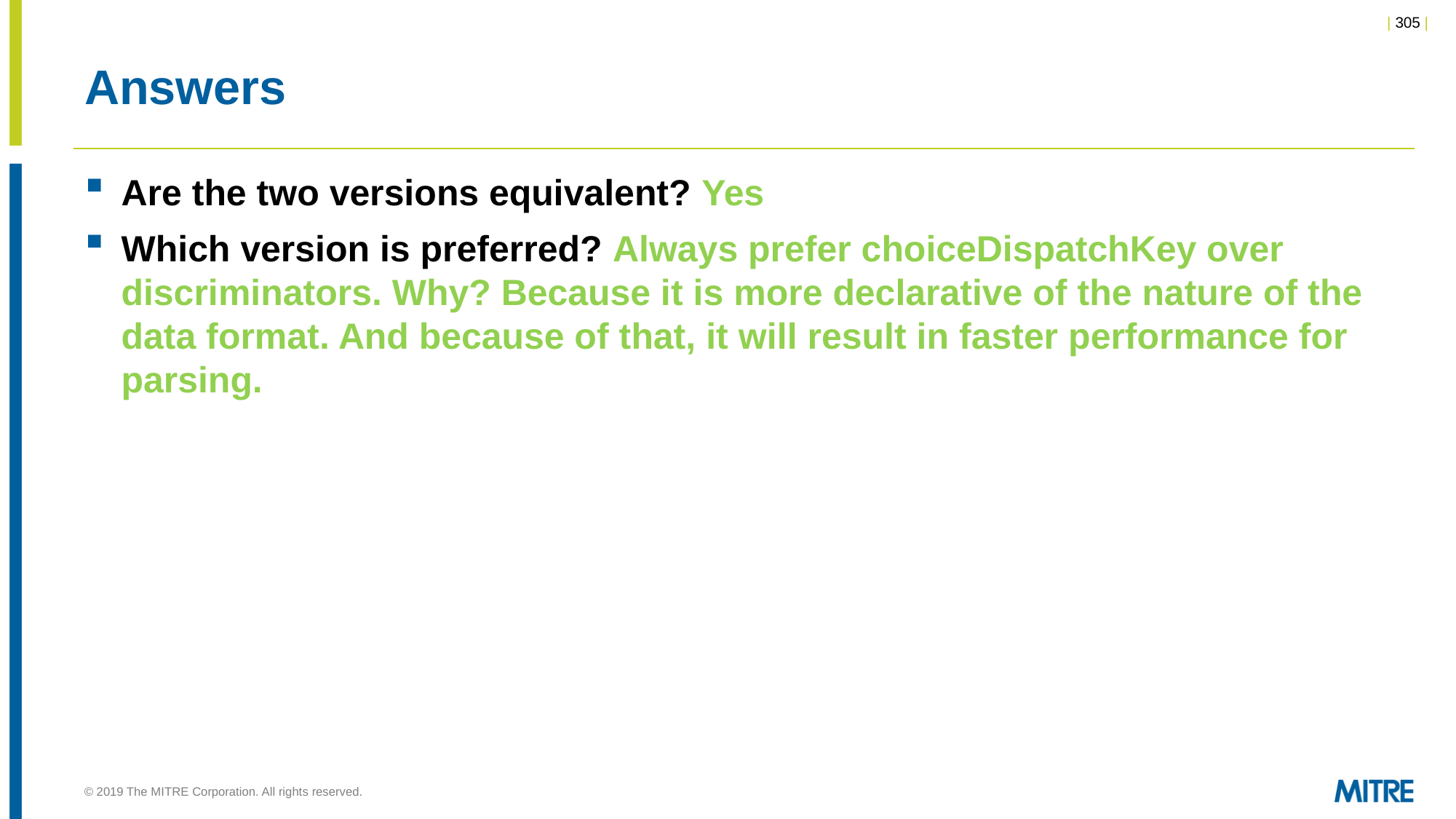

# Answers
Are the two versions equivalent? Yes
Which version is preferred? Always prefer choiceDispatchKey over discriminators. Why? Because it is more declarative of the nature of the data format. And because of that, it will result in faster performance for parsing.
© 2019 The MITRE Corporation. All rights reserved.